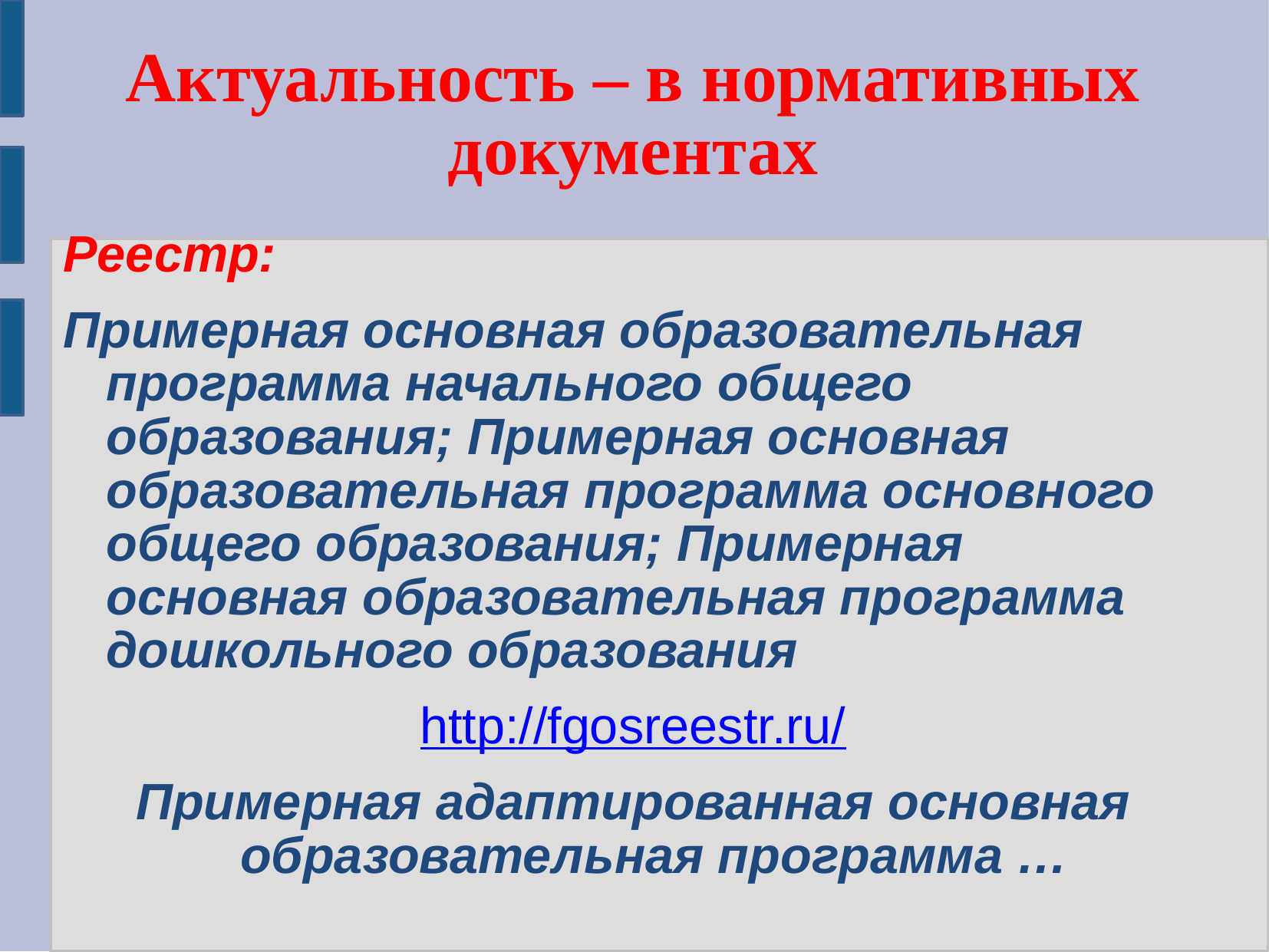

# Актуальность – в нормативных документах
Реестр:
Примерная основная образовательная программа начального общего образования; Примерная основная образовательная программа основного общего образования; Примерная основная образовательная программа дошкольного образования
http://fgosreestr.ru/
Примерная адаптированная основная образовательная программа …